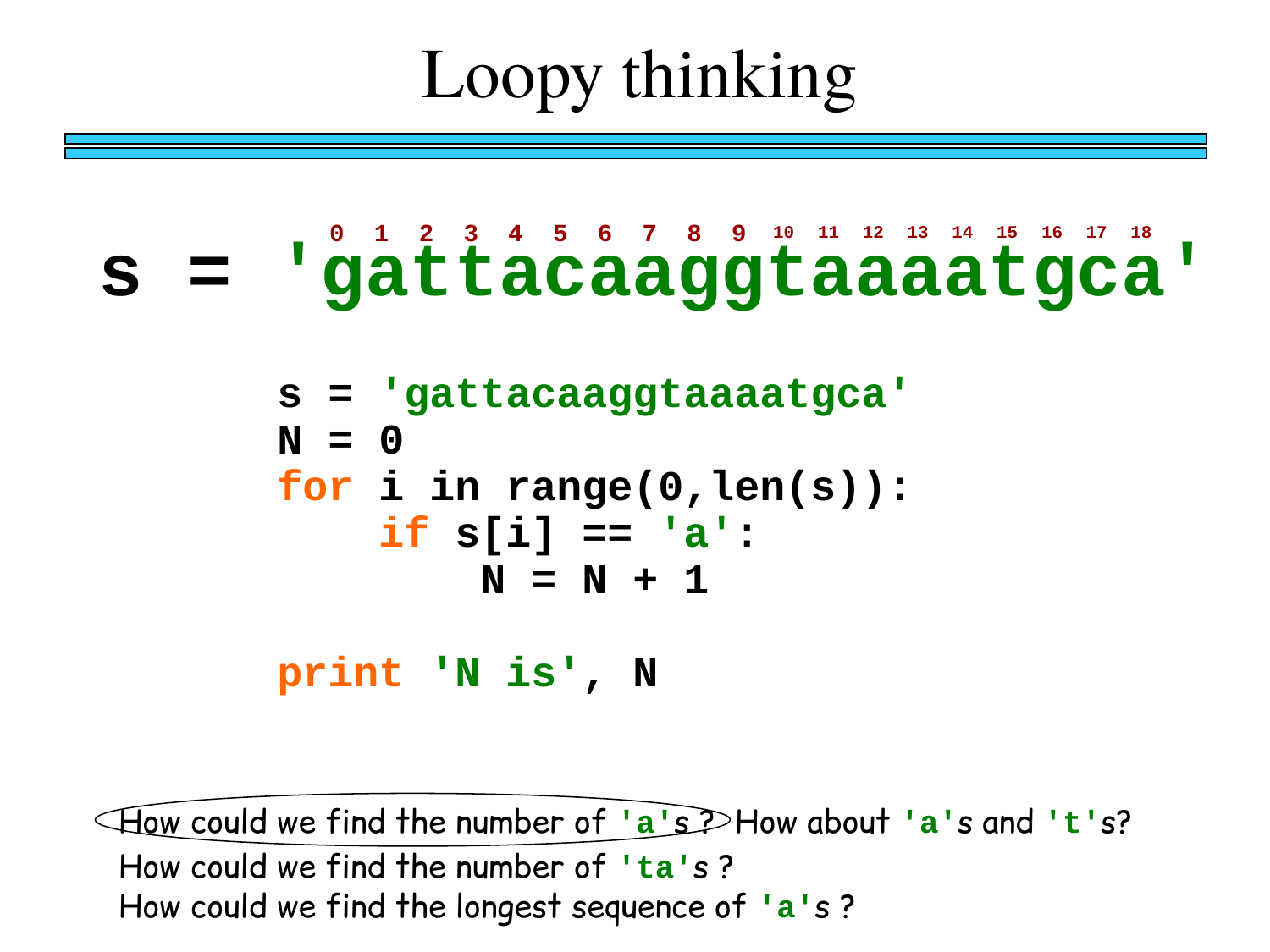

Loopy thinking

0
1
2
3
4
5
6
7
8
9
10
11
12
13
14
15
16
17
18
s = 'gattacaaggtaaaatgca'
s = 'gattacaaggtaaaatgca'
N = 0
for i in range(0,len(s)):
    if s[i] == 'a':
        N = N + 1

print 'N is', N

How could we find the number of 'a's ?  How about 'a's and 't's?
How could we find the number of 'ta's ?
How could we find the longest sequence of 'a's ?